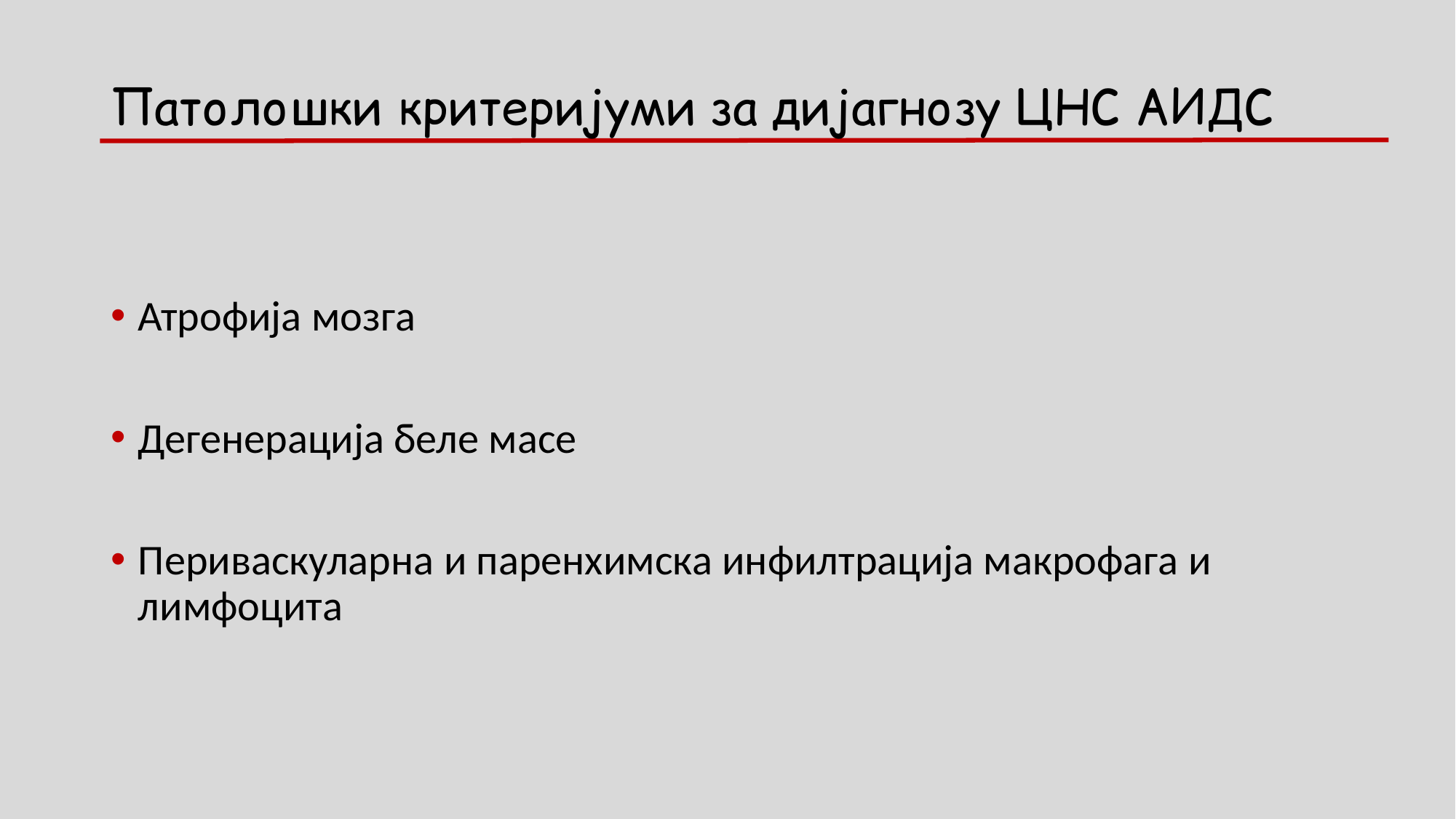

Патолошки критеријуми за дијагнозу ЦНС АИДС
Атрофија мозга

Дегенерација беле масе

Периваскуларна и паренхимска инфилтрација макрофага и лимфоцита